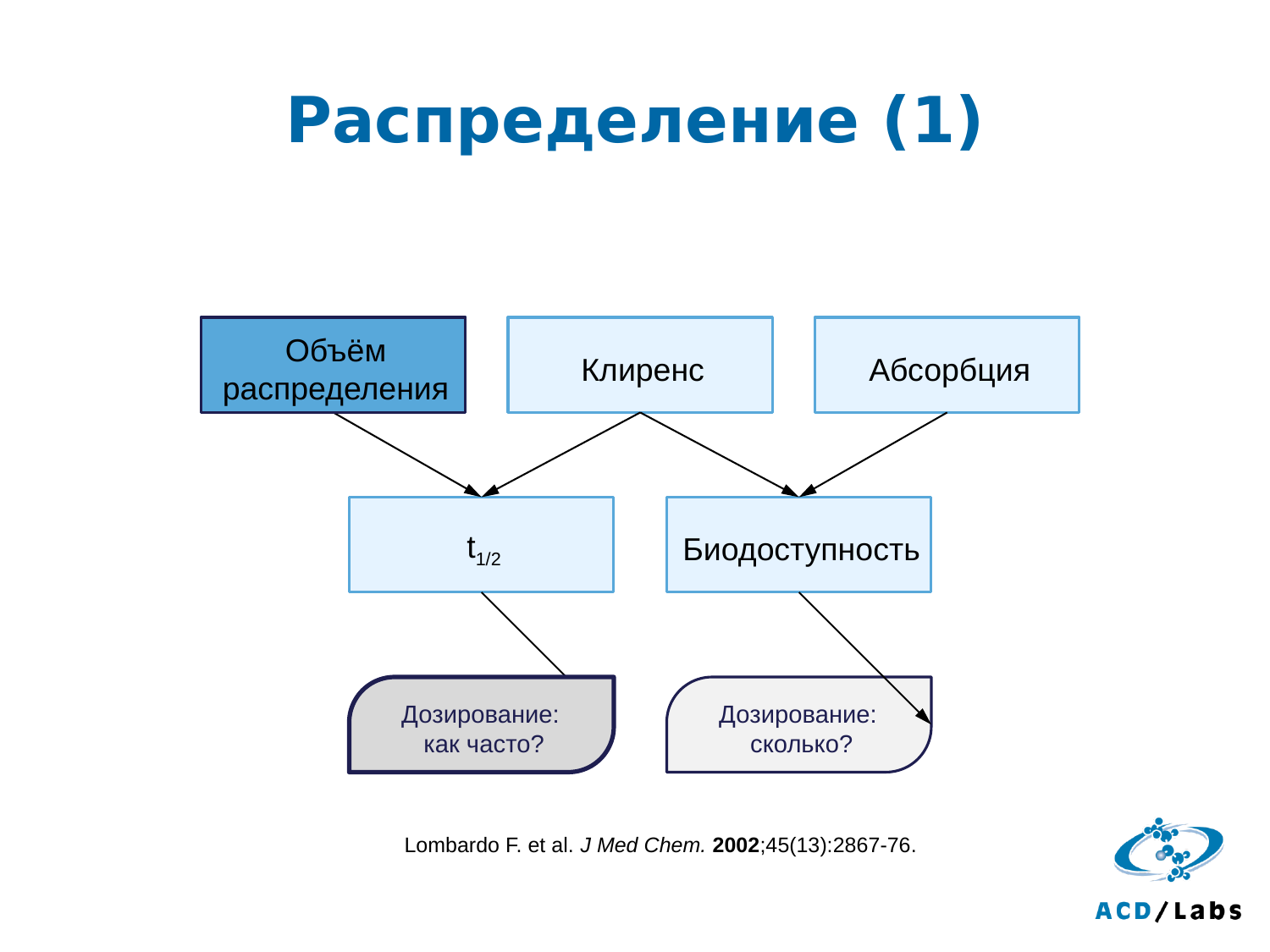

# Распределение (1)
Volume of Distribution
Объём распределения
Клиренс
Абсорбция
t1/2
Биодоступность
Dosing regimen: How Often?
Дозирование:
как часто?
Дозирование:
сколько?
Lombardo F. et al. J Med Chem. 2002;45(13):2867-76.